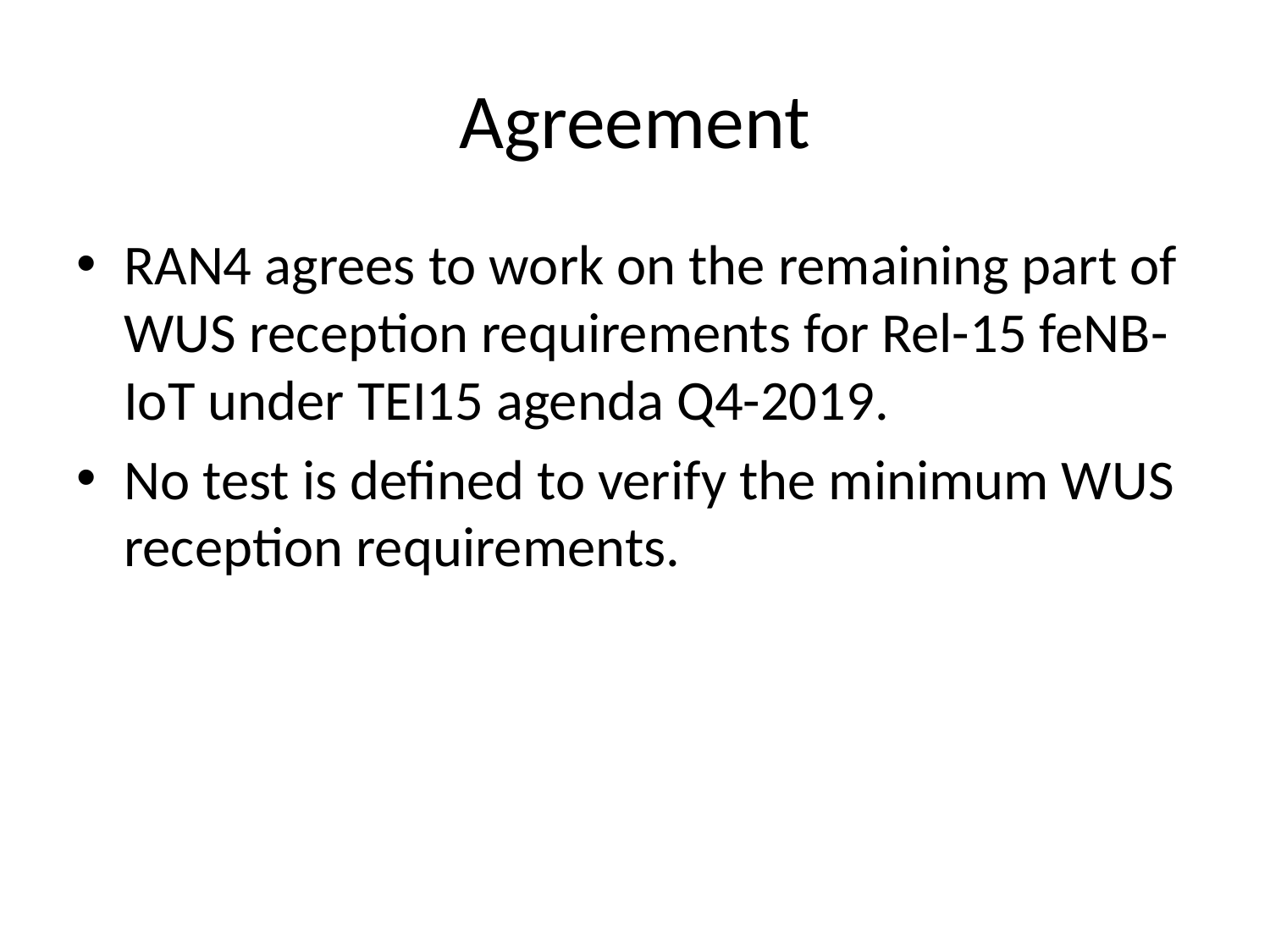

# Agreement
RAN4 agrees to work on the remaining part of WUS reception requirements for Rel-15 feNB-IoT under TEI15 agenda Q4-2019.
No test is defined to verify the minimum WUS reception requirements.